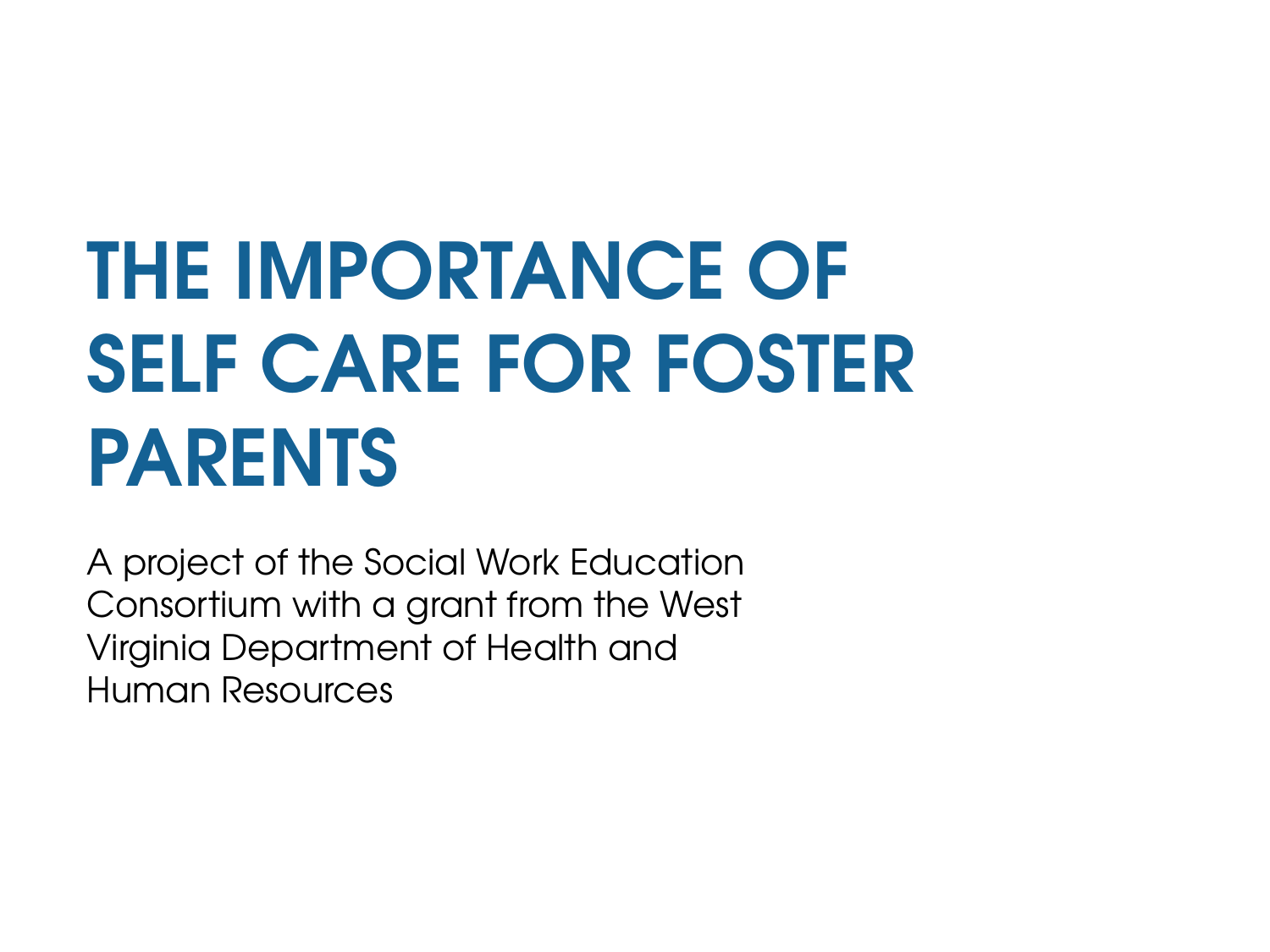

# The Importance of Self Care for Foster Parents
A project of the Social Work Education Consortium with a grant from the West Virginia Department of Health and Human Resources